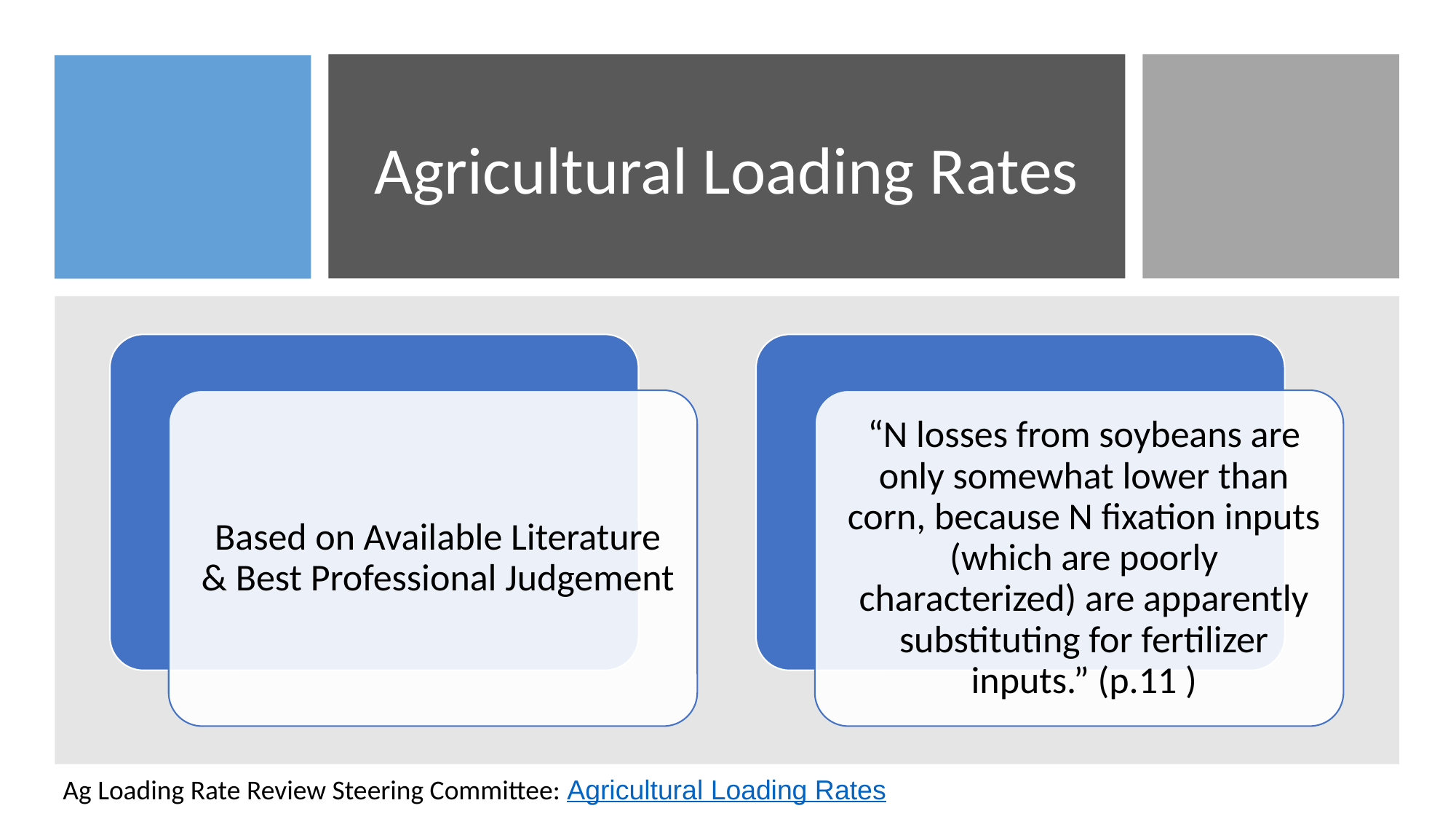

# Agricultural Loading Rates

Based on Available Literature & Best Professional Judgement
“N losses from soybeans are only somewhat lower than corn, because N fixation inputs (which are poorly characterized) are apparently substituting for fertilizer inputs.” (p.11 )
Agricultural Loading Rates
Ag Loading Rate Review Steering Committee: Agricultural Loading Rates